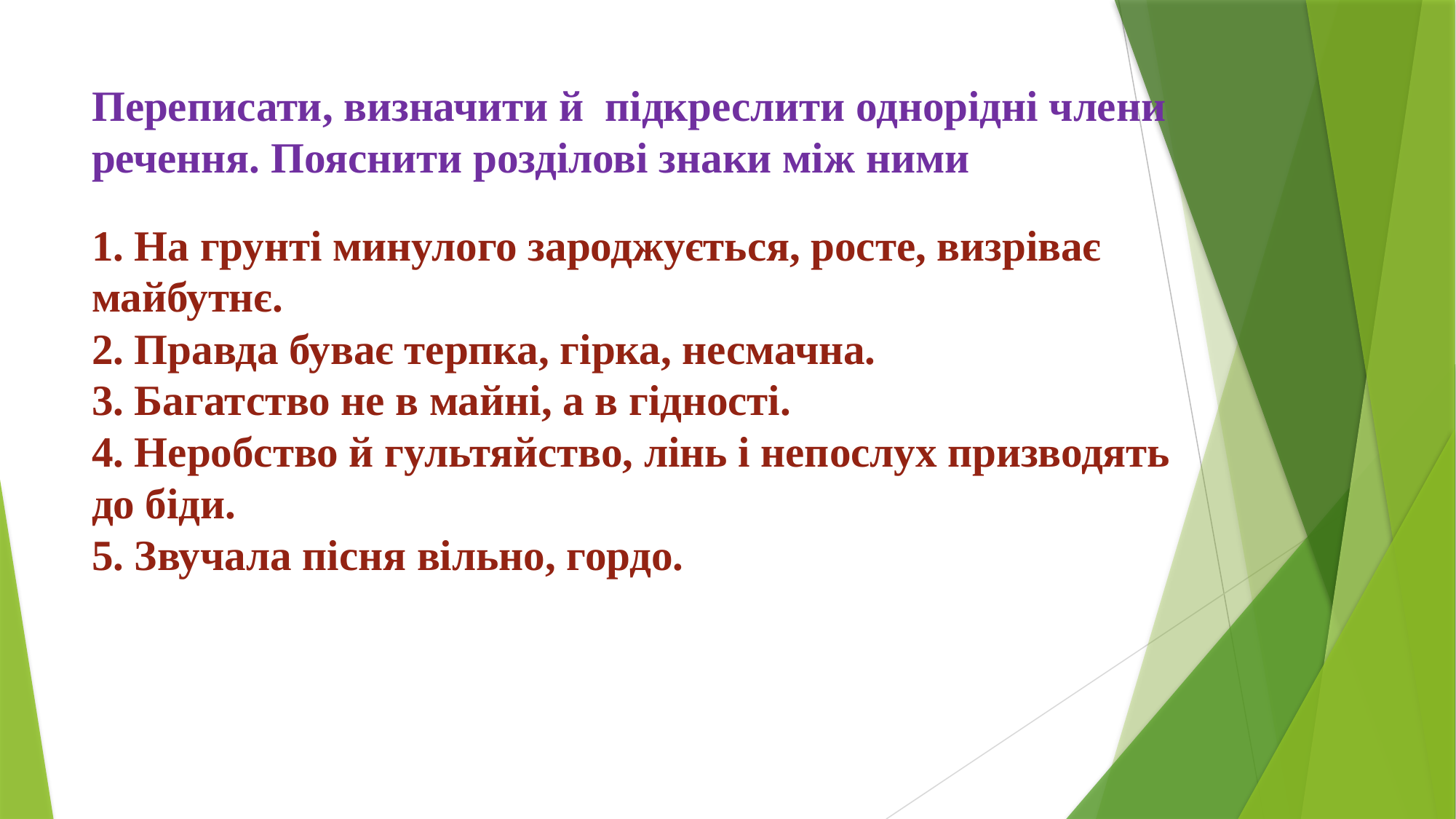

# Переписати, визначити й  підкреслити однорідні члени речення. Пояснити розділові знаки між ними 1. На грунті минулого зароджується, росте, визріває майбутнє. 2. Правда буває терпка, гірка, несмачна. 3. Багатство не в майні, а в гідності. 4. Неробство й гультяйство, лінь і непослух призводять до біди. 5. Звучала пісня вільно, гордо.